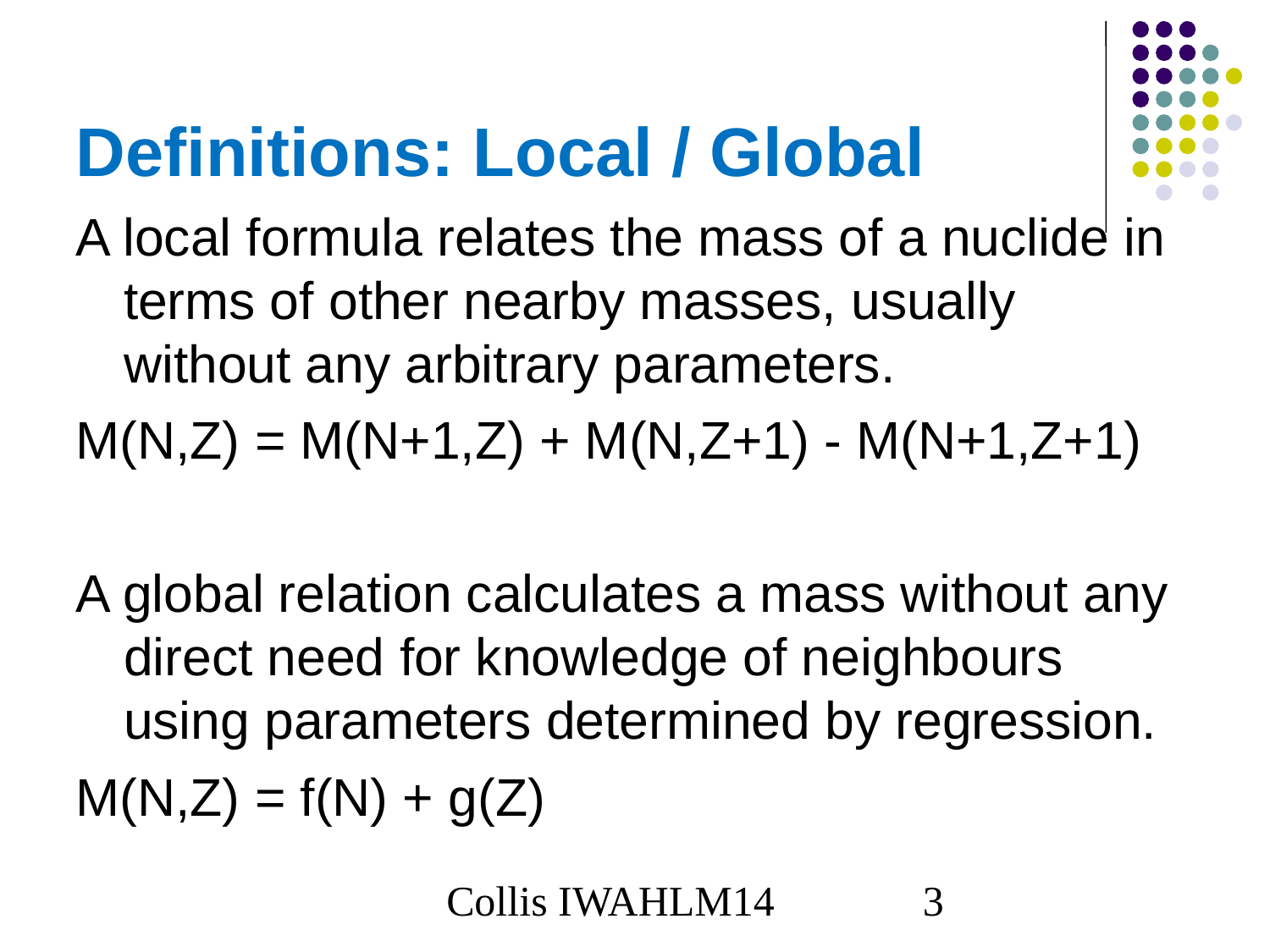

# Definitions: Local / Global
A local formula relates the mass of a nuclide in terms of other nearby masses, usually without any arbitrary parameters.
M(N,Z) = M(N+1,Z) + M(N,Z+1) - M(N+1,Z+1)

A global relation calculates a mass without any direct need for knowledge of neighbours using parameters determined by regression.
M(N,Z) = f(N) + g(Z)
Collis IWAHLM14
3